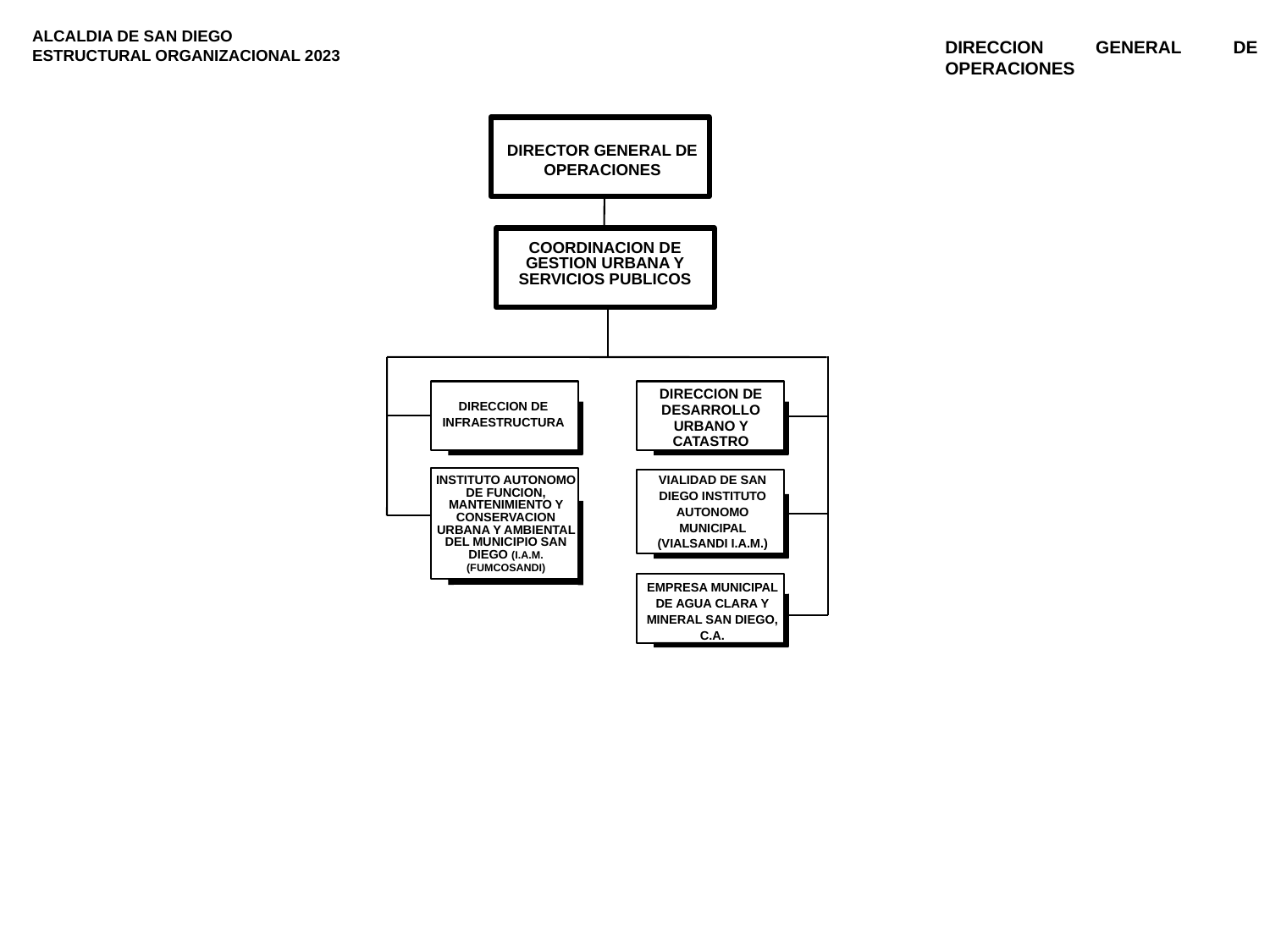

ALCALDIA DE SAN DIEGO
ESTRUCTURAL ORGANIZACIONAL 2023
DIRECCION GENERAL DE OPERACIONES

DIRECTOR GENERAL DE OPERACIONES

COORDINACION DE GESTION URBANA Y SERVICIOS PUBLICOS
DIRECCION DE DESARROLLO URBANO Y CATASTRO

DIRECCION DE INFRAESTRUCTURA
VIALIDAD DE SAN DIEGO INSTITUTO AUTONOMO MUNICIPAL (VIALSANDI I.A.M.)

INSTITUTO AUTONOMO DE FUNCION, MANTENIMIENTO Y CONSERVACION URBANA Y AMBIENTAL DEL MUNICIPIO SAN DIEGO (I.A.M. (FUMCOSANDI)
EMPRESA MUNICIPAL DE AGUA CLARA Y MINERAL SAN DIEGO, C.A.